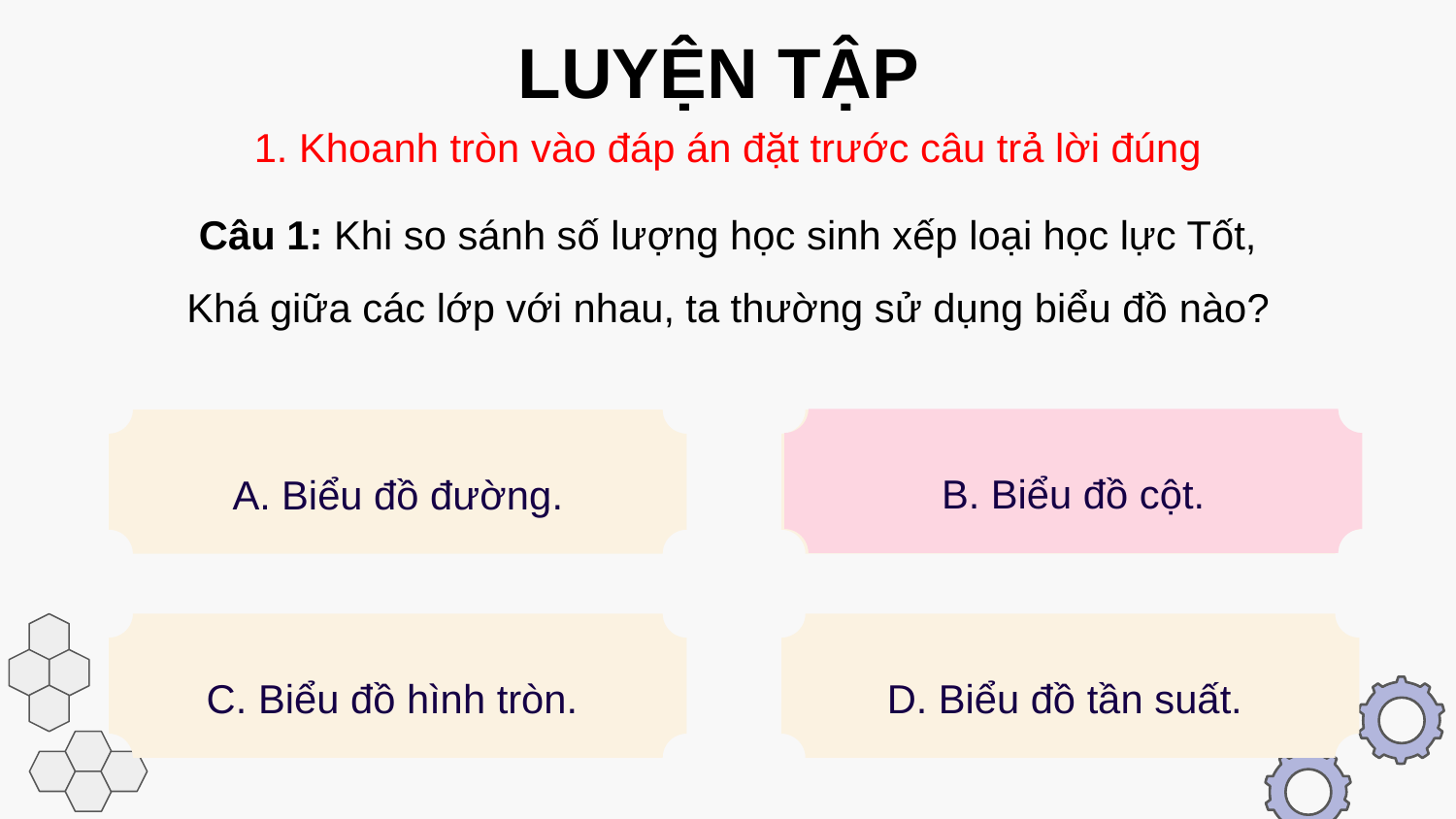

LUYỆN TẬP
1. Khoanh tròn vào đáp án đặt trước câu trả lời đúng
Câu 1: Khi so sánh số lượng học sinh xếp loại học lực Tốt, Khá giữa các lớp với nhau, ta thường sử dụng biểu đồ nào?
B. Biểu đồ cột.
B. Biểu đồ cột.
A. Biểu đồ đường.
D. Biểu đồ tần suất.
C. Biểu đồ hình tròn.